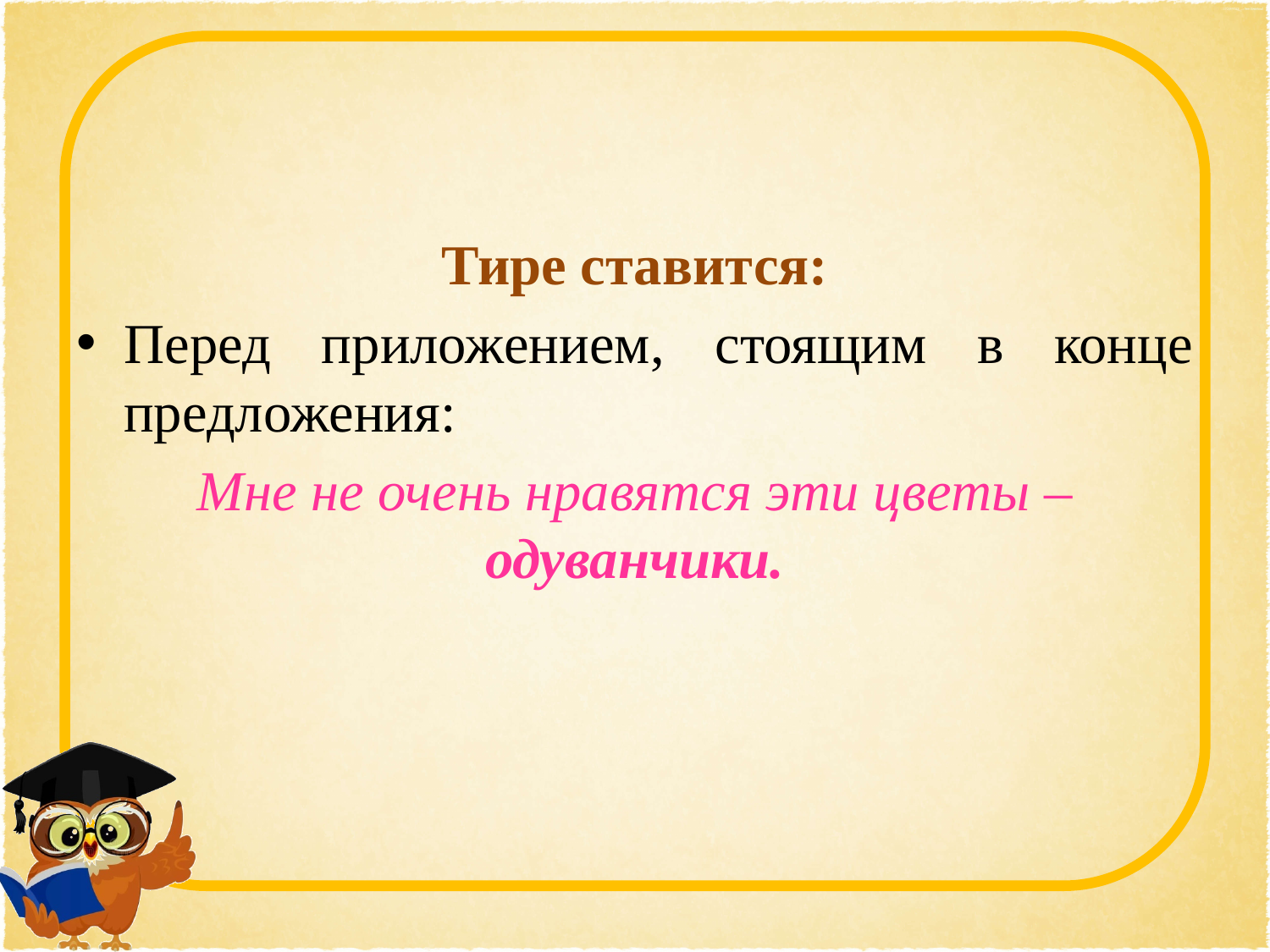

Тире ставится:
Перед приложением, стоящим в конце предложения:
Мне не очень нравятся эти цветы – одуванчики.